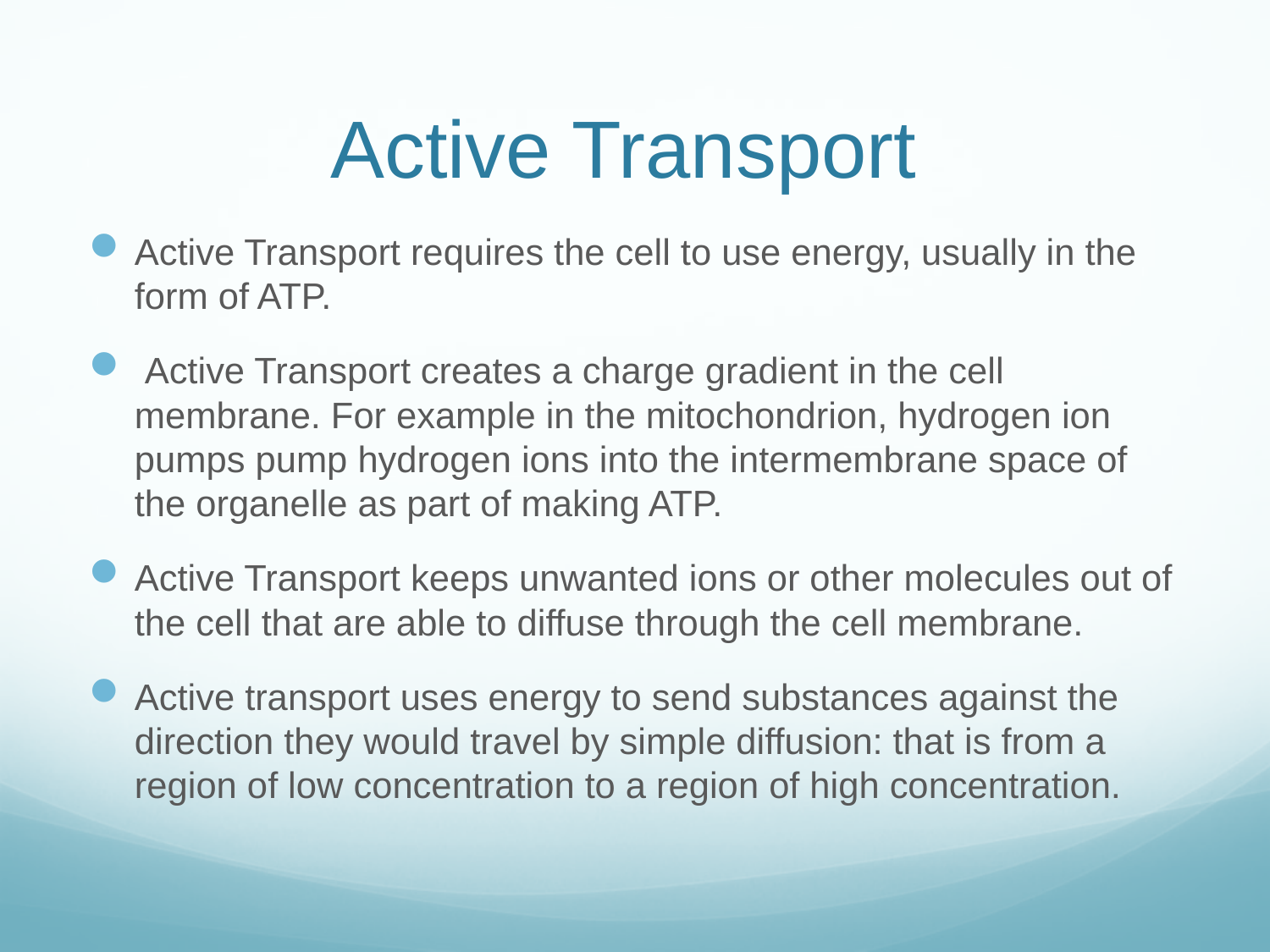

# Active Transport
Active Transport requires the cell to use energy, usually in the form of ATP.
 Active Transport creates a charge gradient in the cell membrane. For example in the mitochondrion, hydrogen ion pumps pump hydrogen ions into the intermembrane space of the organelle as part of making ATP.
Active Transport keeps unwanted ions or other molecules out of the cell that are able to diffuse through the cell membrane.
Active transport uses energy to send substances against the direction they would travel by simple diffusion: that is from a region of low concentration to a region of high concentration.